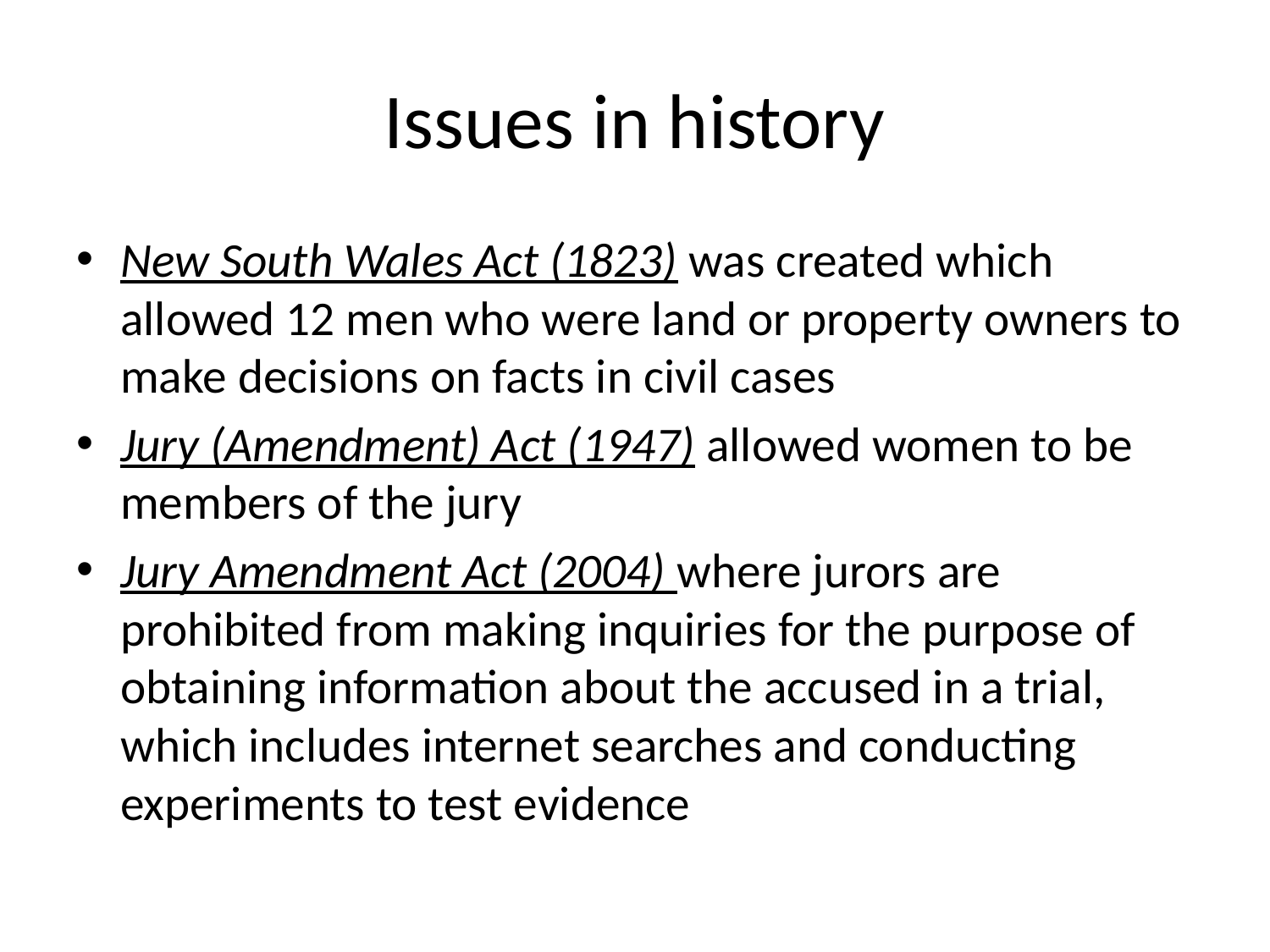

# Issues in history
New South Wales Act (1823) was created which allowed 12 men who were land or property owners to make decisions on facts in civil cases
Jury (Amendment) Act (1947) allowed women to be members of the jury
Jury Amendment Act (2004) where jurors are prohibited from making inquiries for the purpose of obtaining information about the accused in a trial, which includes internet searches and conducting experiments to test evidence